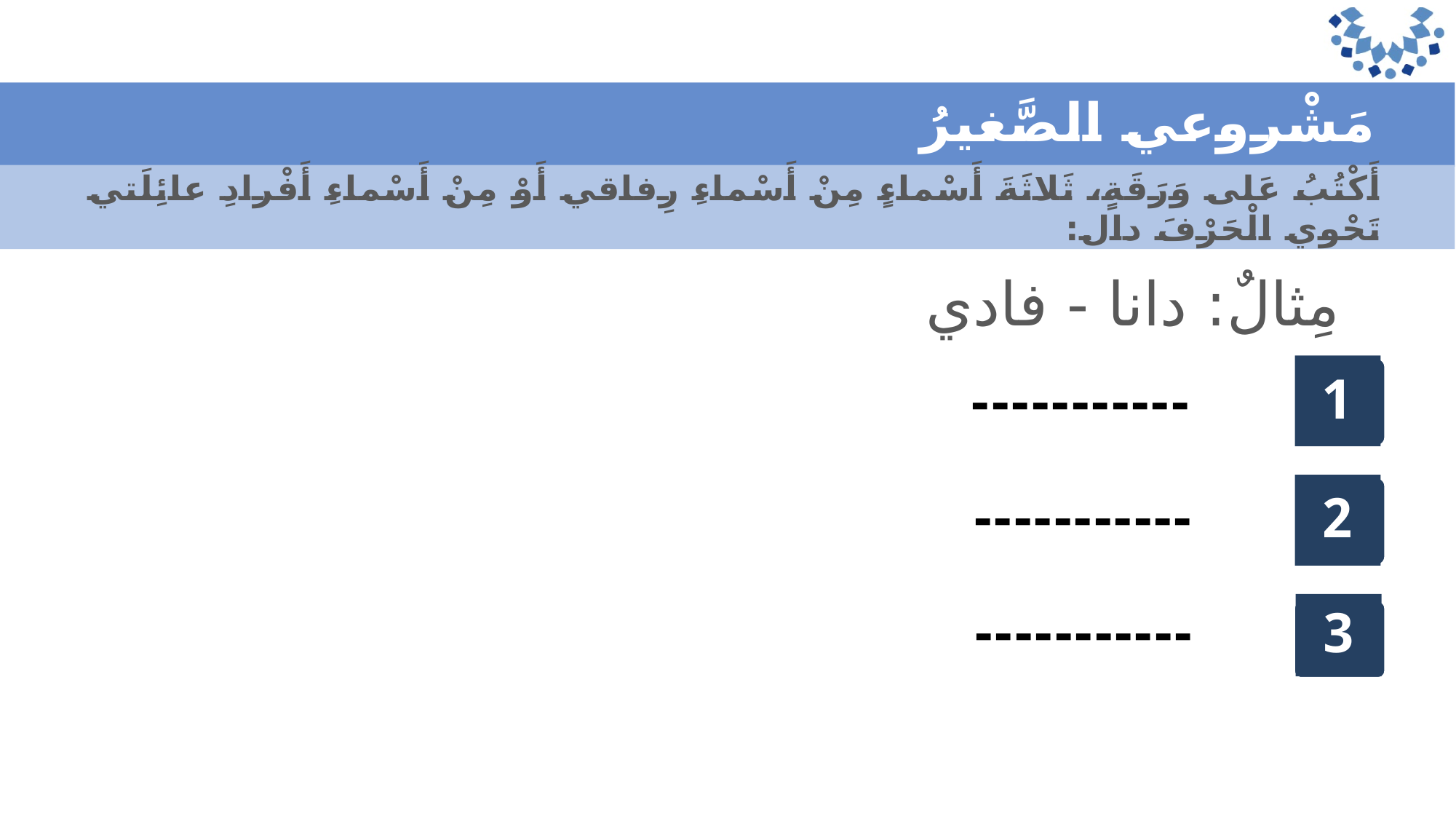

مَشْروعي الصَّغيرُ

أَكْتُبُ عَلى وَرَقَةٍ، ثَلاثَةَ أَسْماءٍ مِنْ أَسْماءِ رِفاقي أَوْ مِنْ أَسْماءِ أَفْرادِ عائِلَتي تَحْوي الْحَرْفَ دال:

مِثالٌ: دانا - فادي
1

-----------

-----------
2

-----------
3